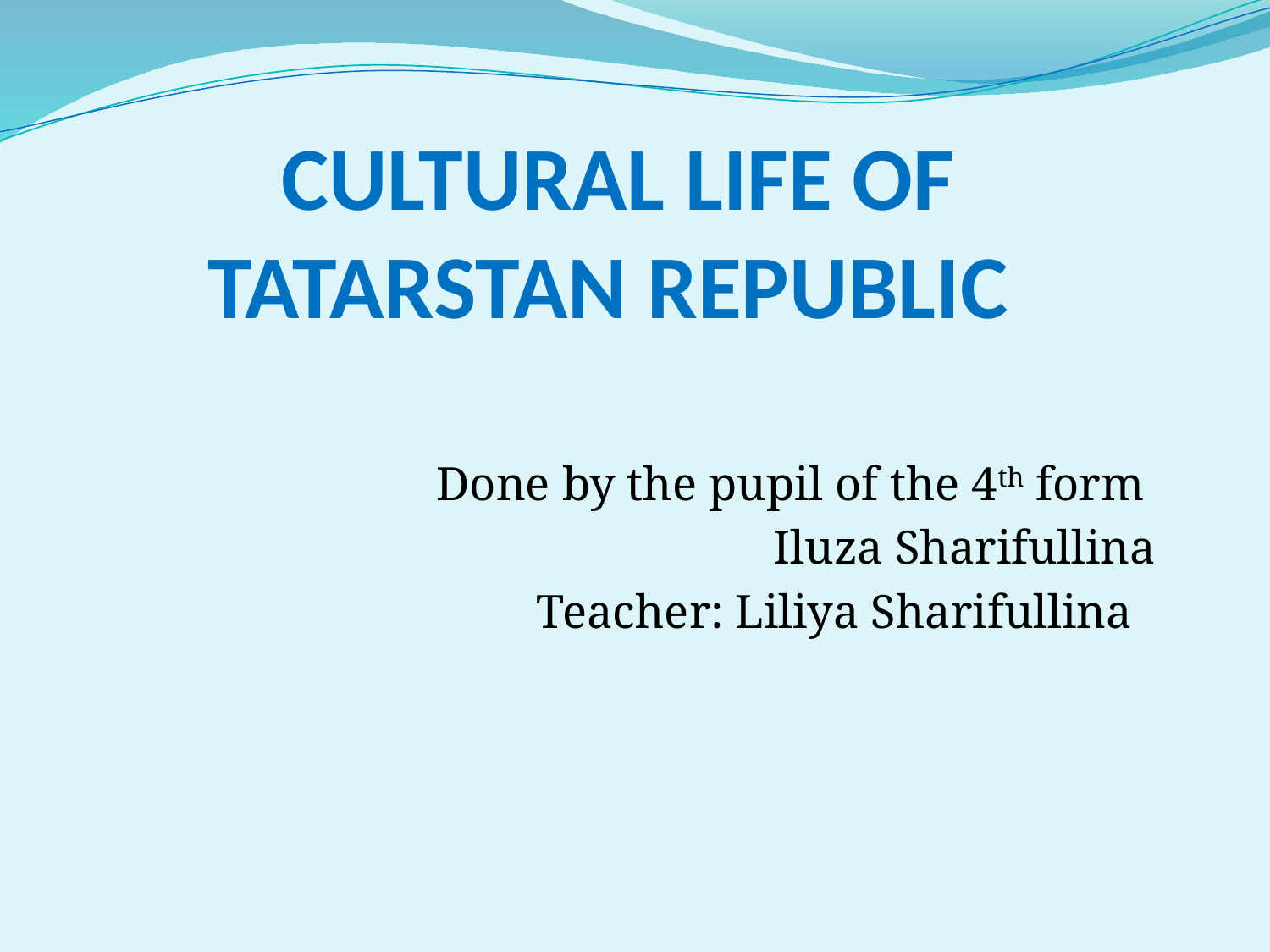

# CULTURAL LIFE OF TATARSTAN REPUBLIC
Done by the pupil of the 4th form
Iluza Sharifullina
Teacher: Liliya Sharifullina